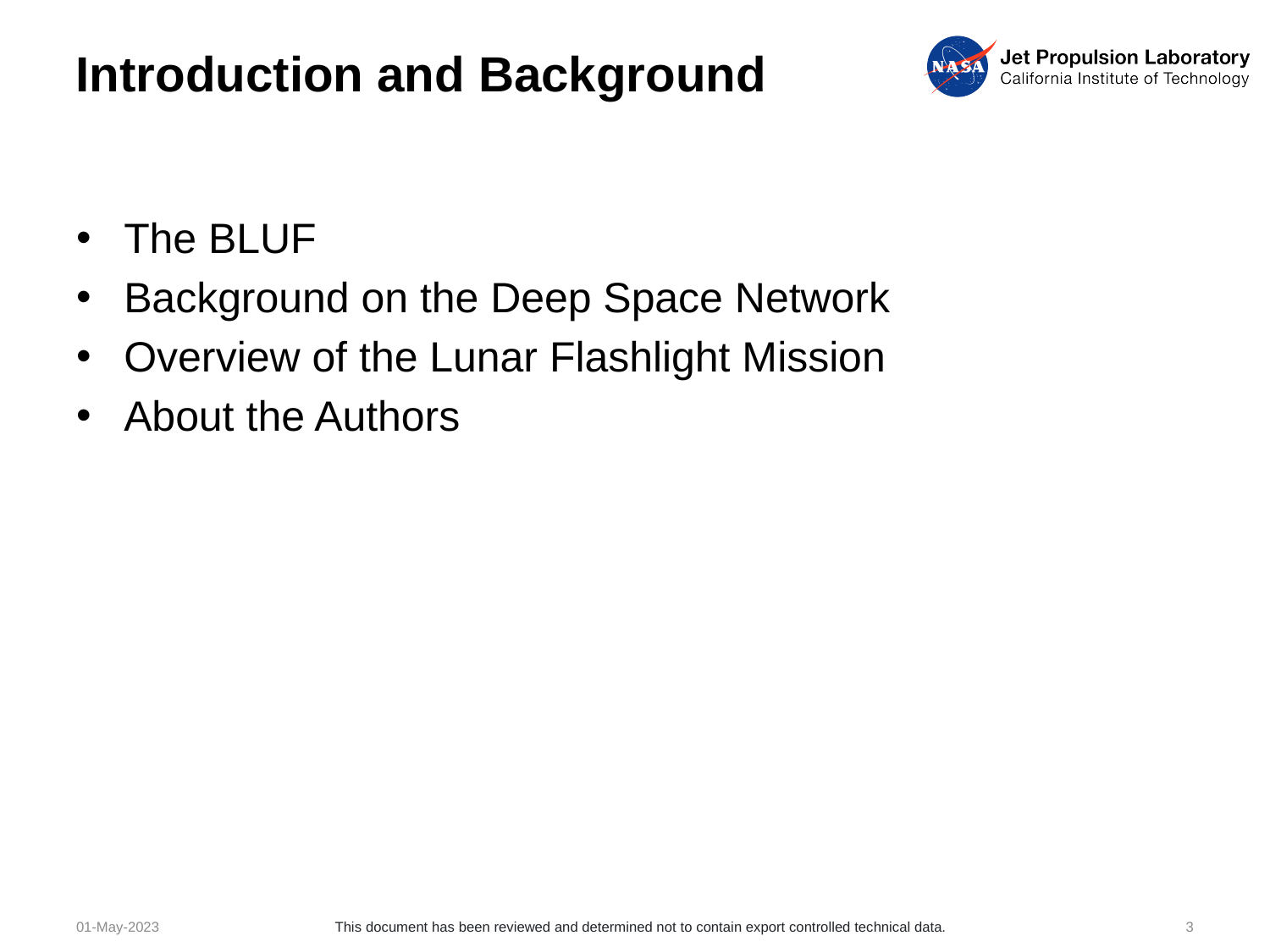

# Introduction and Background
The BLUF
Background on the Deep Space Network
Overview of the Lunar Flashlight Mission
About the Authors
01-May-2023
This document has been reviewed and determined not to contain export controlled technical data.
3